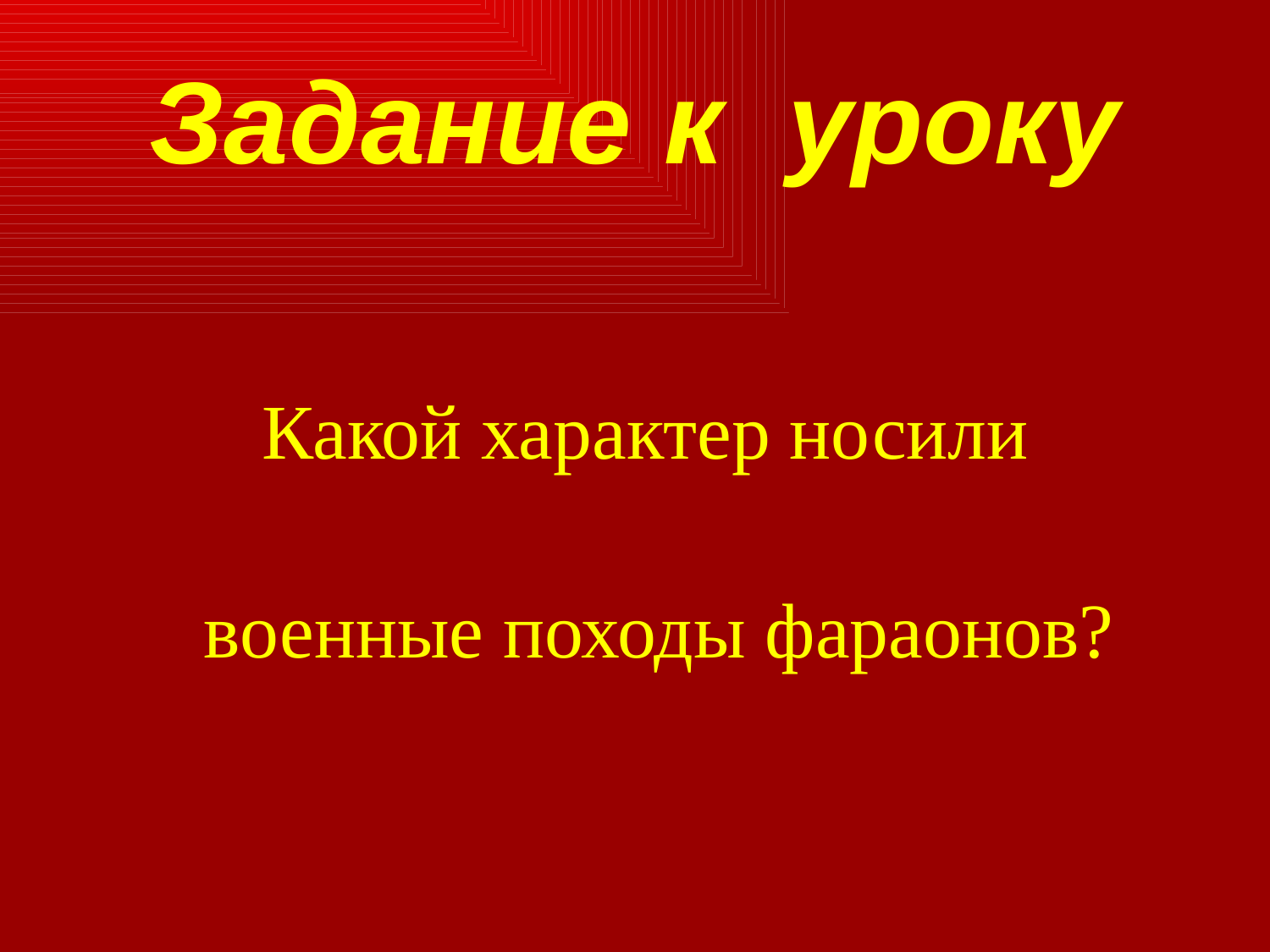

# Задание к  уроку
          Какой характер носили

       военные походы фараонов?